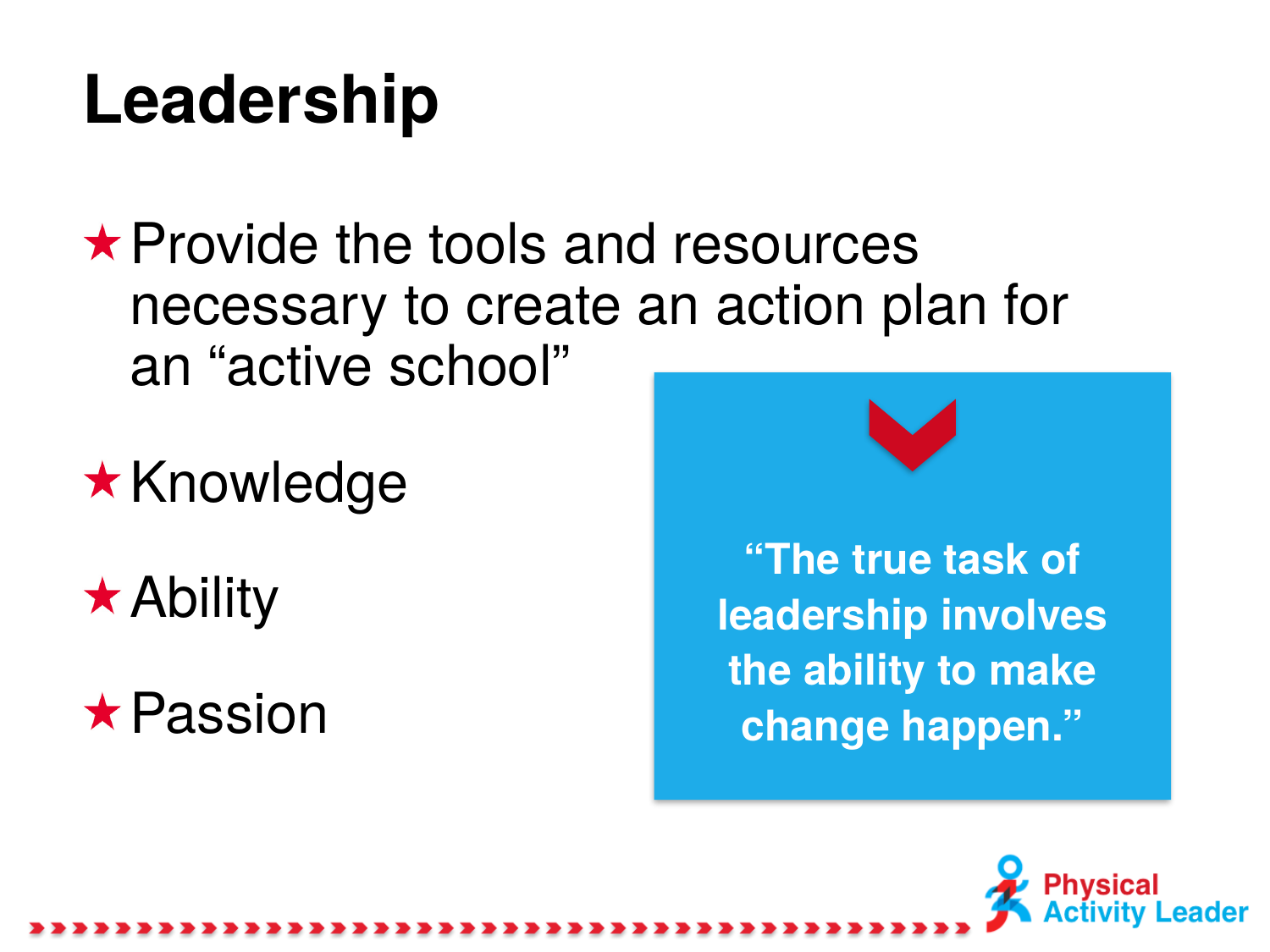

# Leadership
Provide the tools and resources
necessary to create an action plan for
an “active school”
Knowledge
Ability
Passion

“The true task of leadership involves the ability to make change happen.”